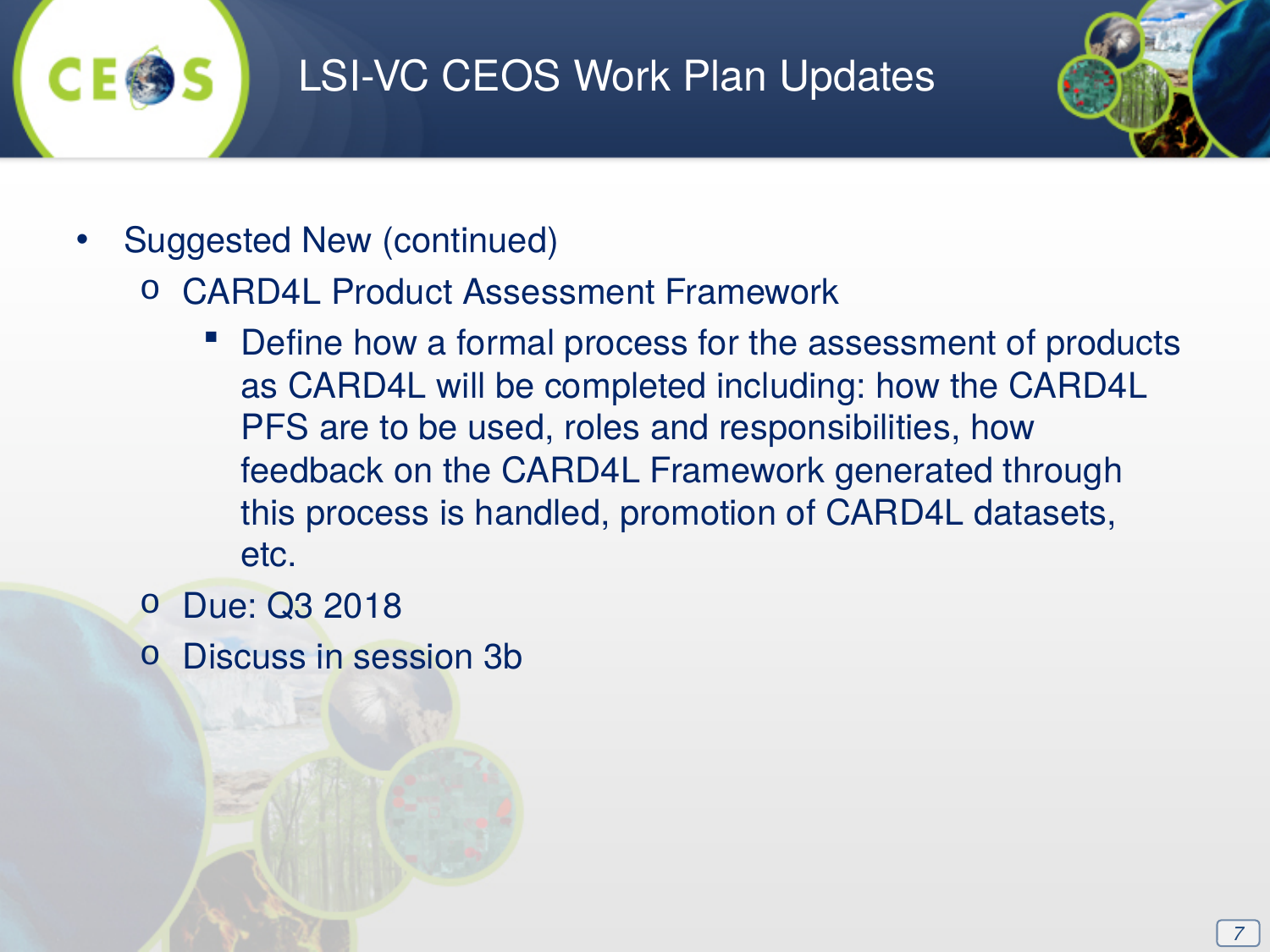

LSI-VC CEOS Work Plan Updates
Suggested New (continued)
CARD4L Product Assessment Framework
Define how a formal process for the assessment of products as CARD4L will be completed including: how the CARD4L PFS are to be used, roles and responsibilities, how feedback on the CARD4L Framework generated through this process is handled, promotion of CARD4L datasets, etc.
Due: Q3 2018
Discuss in session 3b
7